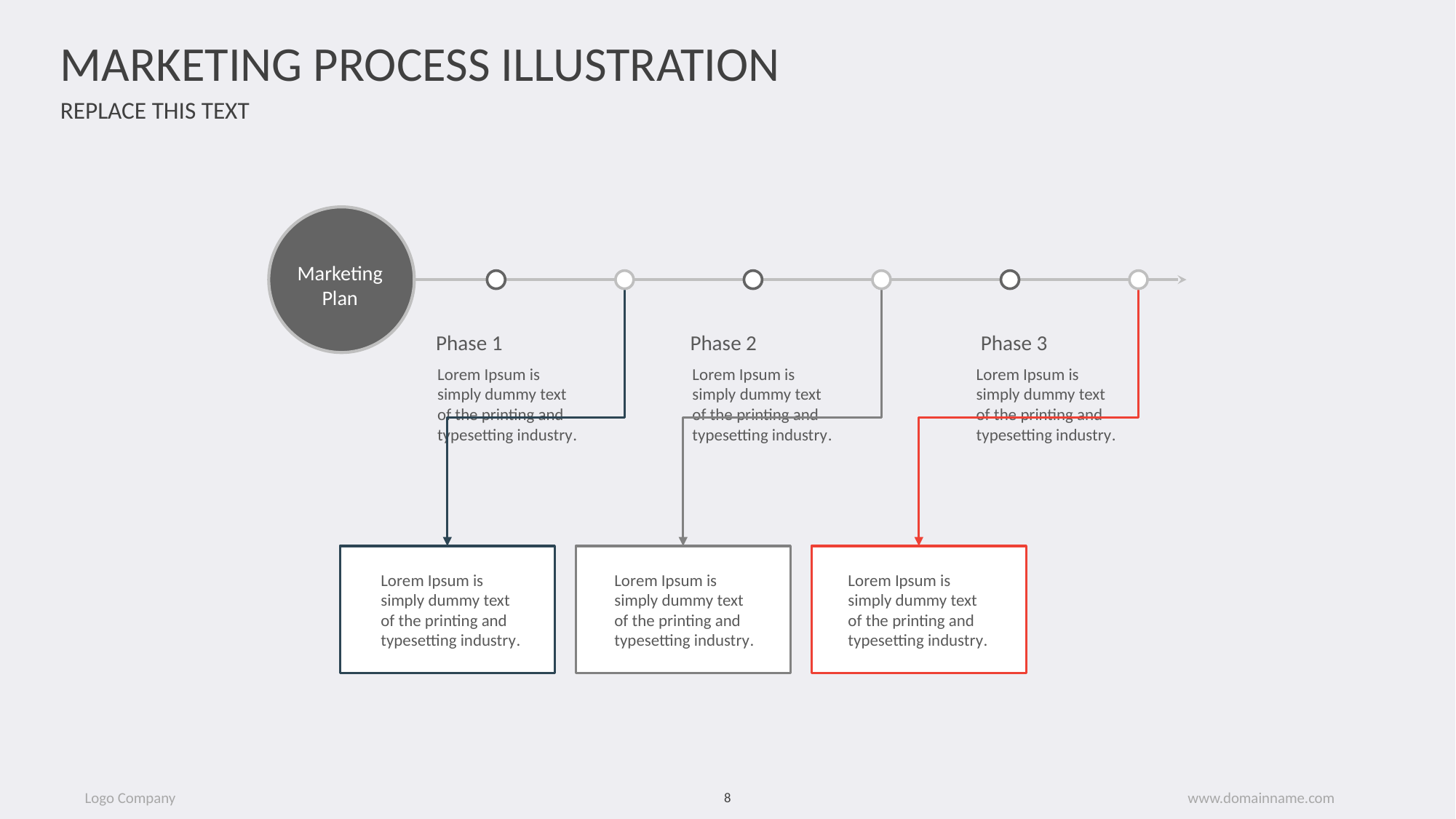

MARKETING PROCESS ILLUSTRATION
Replace This Text

Marketing Plan

Phase 1
Phase 2
Phase 3
Lorem Ipsum is simply dummy text of the printing and typesetting industry.
Lorem Ipsum is simply dummy text of the printing and typesetting industry.
Lorem Ipsum is simply dummy text of the printing and typesetting industry.

Lorem Ipsum is simply dummy text of the printing and typesetting industry.
Lorem Ipsum is simply dummy text of the printing and typesetting industry.
Lorem Ipsum is simply dummy text of the printing and typesetting industry.
www.domainname.com
Logo Company
8